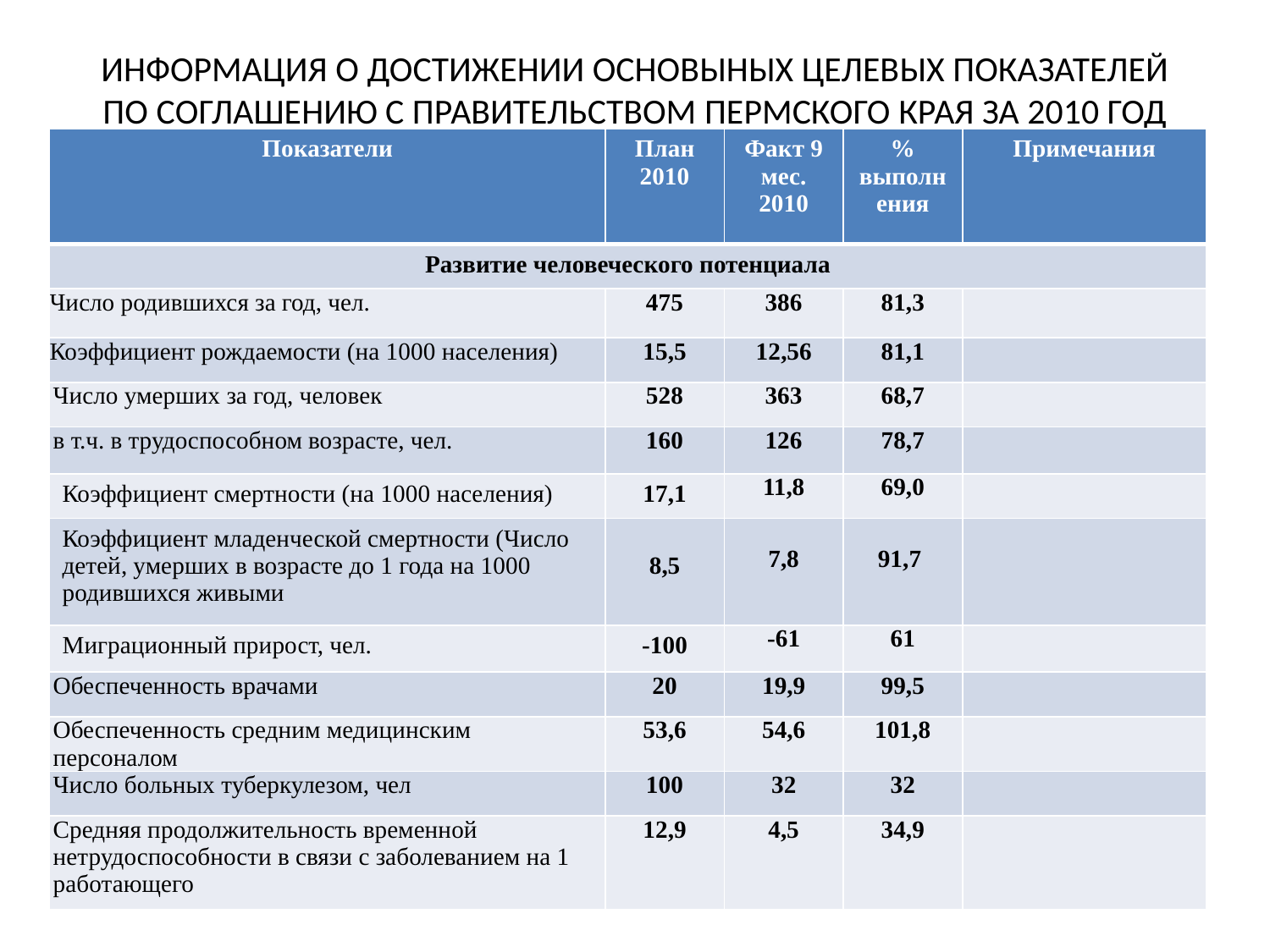

# ИНФОРМАЦИЯ О ДОСТИЖЕНИИ ОСНОВЫНЫХ ЦЕЛЕВЫХ ПОКАЗАТЕЛЕЙ ПО СОГЛАШЕНИЮ С ПРАВИТЕЛЬСТВОМ ПЕРМСКОГО КРАЯ ЗА 2010 ГОД
| Показатели | План 2010 | Факт 9 мес. 2010 | % выполнения | Примечания |
| --- | --- | --- | --- | --- |
| Развитие человеческого потенциала |  |  |  |  |
| Число родившихся за год, чел. | 475 | 386 | 81,3 |  |
| Коэффициент рождаемости (на 1000 населения) | 15,5 | 12,56 | 81,1 |  |
| Число умерших за год, человек | 528 | 363 | 68,7 |  |
| в т.ч. в трудоспособном возрасте, чел. | 160 | 126 | 78,7 |  |
| Коэффициент смертности (на 1000 населения) | 17,1 | 11,8 | 69,0 |  |
| Коэффициент младенческой смертности (Число детей, умерших в возрасте до 1 года на 1000 родившихся живыми | 8,5 | 7,8 | 91,7 |  |
| Миграционный прирост, чел. | -100 | -61 | 61 |  |
| Обеспеченность врачами | 20 | 19,9 | 99,5 |  |
| Обеспеченность средним медицинским персоналом | 53,6 | 54,6 | 101,8 |  |
| Число больных туберкулезом, чел | 100 | 32 | 32 |  |
| Средняя продолжительность временной нетрудоспособности в связи с заболеванием на 1 работающего | 12,9 | 4,5 | 34,9 |  |